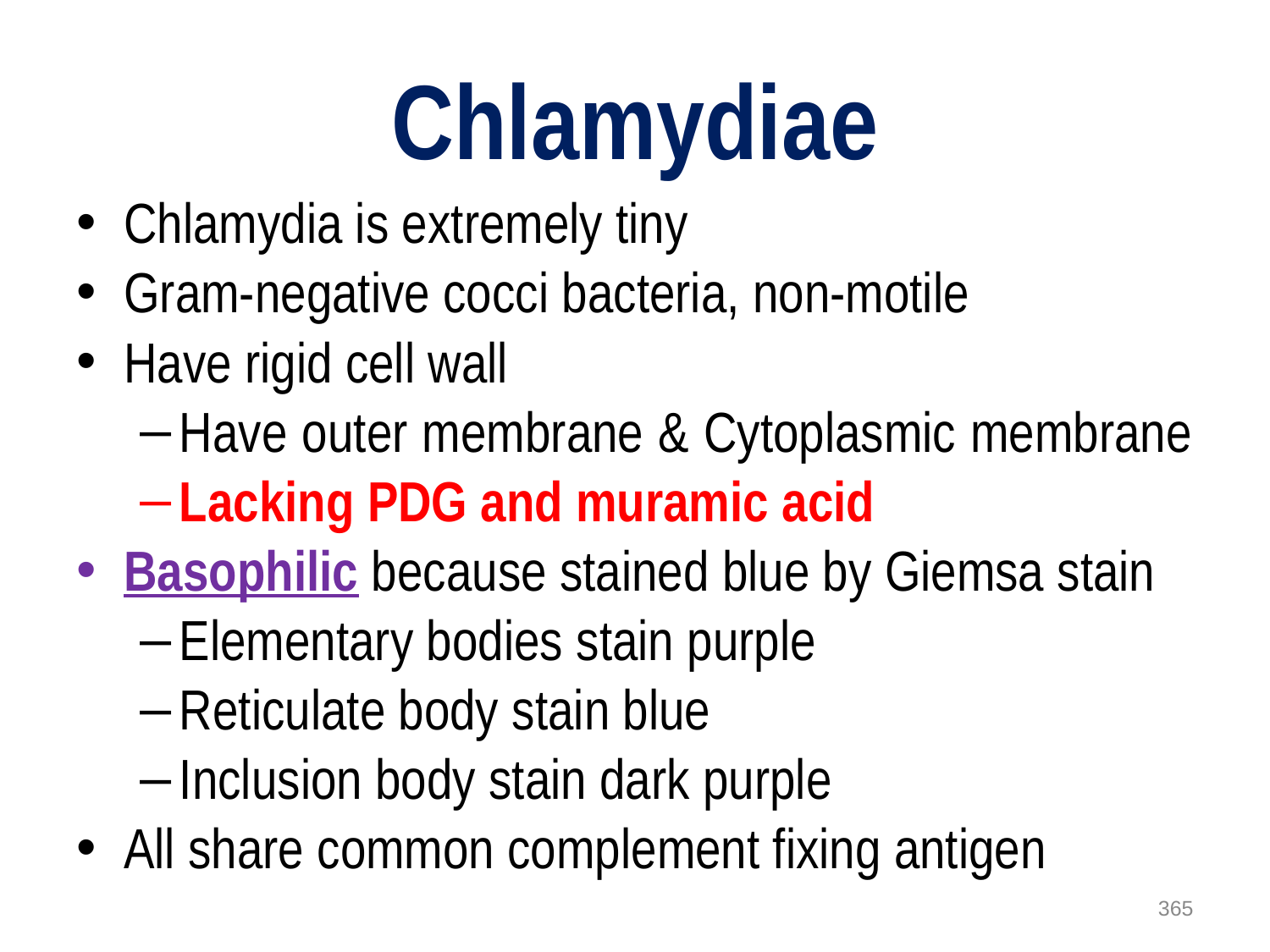

# Chlamydiae
Chlamydia is extremely tiny
Gram-negative cocci bacteria, non-motile
Have rigid cell wall
Have outer membrane & Cytoplasmic membrane
Lacking PDG and muramic acid
Basophilic because stained blue by Giemsa stain
Elementary bodies stain purple
Reticulate body stain blue
Inclusion body stain dark purple
All share common complement fixing antigen

365